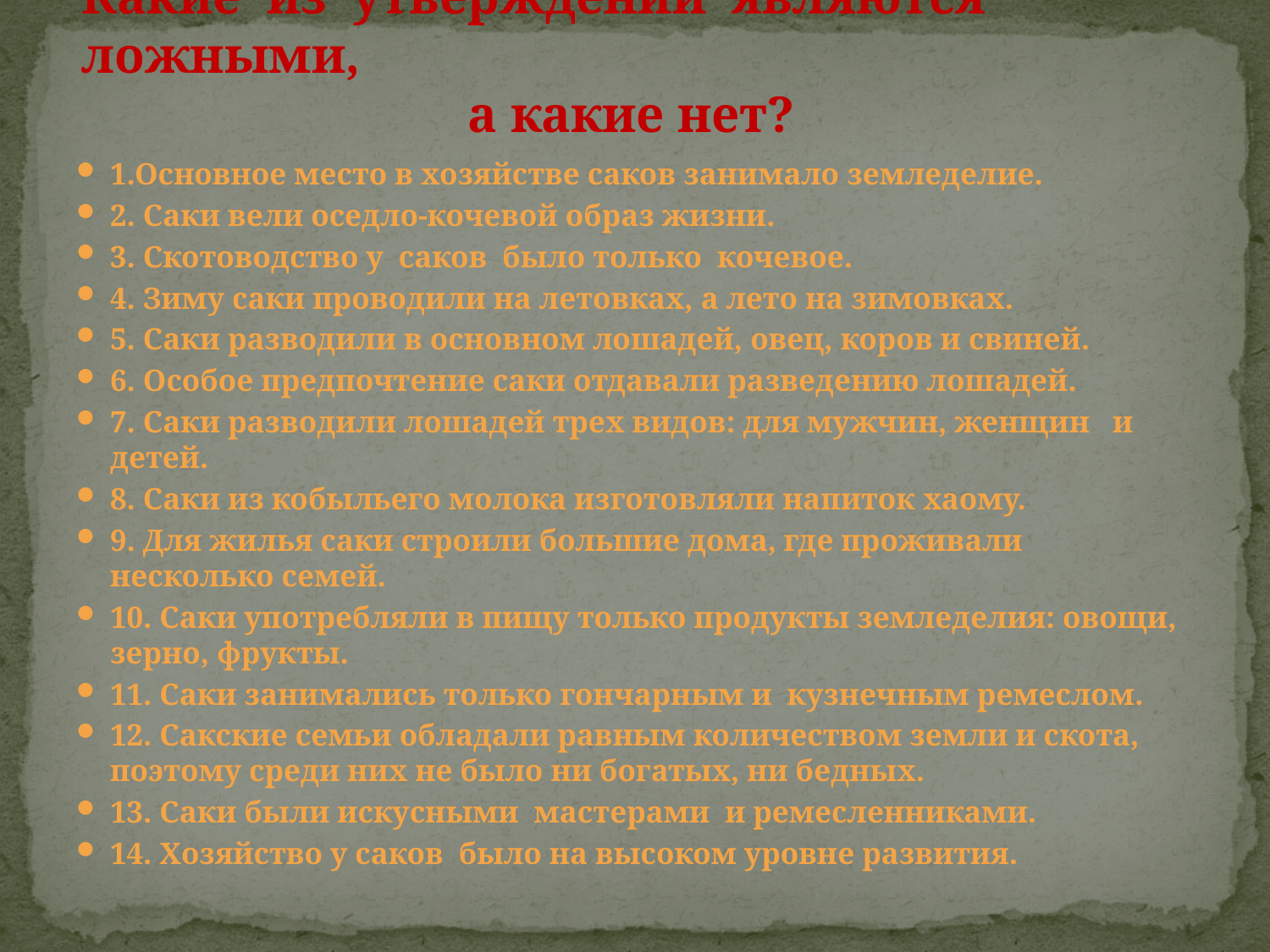

# Какие  из  утверждений  являются  ложными, а какие нет?
1.Основное место в хозяйстве саков занимало земледелие.
2. Саки вели оседло-кочевой образ жизни.
3. Скотоводство у  саков  было только  кочевое.
4. Зиму саки проводили на летовках, а лето на зимовках.
5. Саки разводили в основном лошадей, овец, коров и свиней.
6. Особое предпочтение саки отдавали разведению лошадей.
7. Саки разводили лошадей трех видов: для мужчин, женщин   и детей.
8. Саки из кобыльего молока изготовляли напиток хаому.
9. Для жилья саки строили большие дома, где проживали несколько семей.
10. Саки употребляли в пищу только продукты земледелия: овощи, зерно, фрукты.
11. Саки занимались только гончарным и  кузнечным ремеслом.
12. Сакские семьи обладали равным количеством земли и скота, поэтому среди них не было ни богатых, ни бедных.
13. Саки были искусными  мастерами  и ремесленниками.
14. Хозяйство у саков  было на высоком уровне развития.